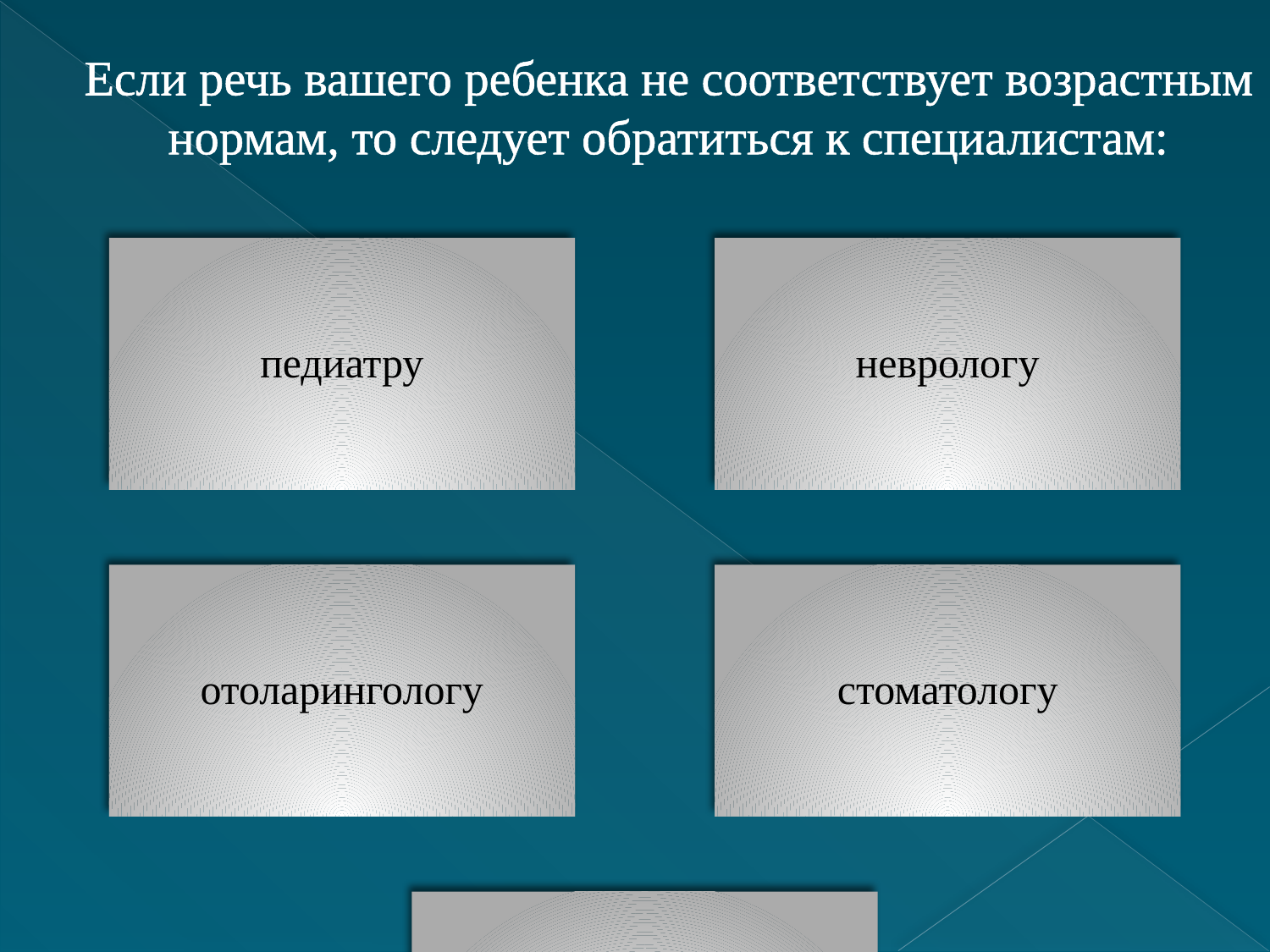

# Если речь вашего ребенка не соответствует возрастным нормам, то следует обратиться к специалистам:
педиатру
неврологу
отоларингологу
стоматологу